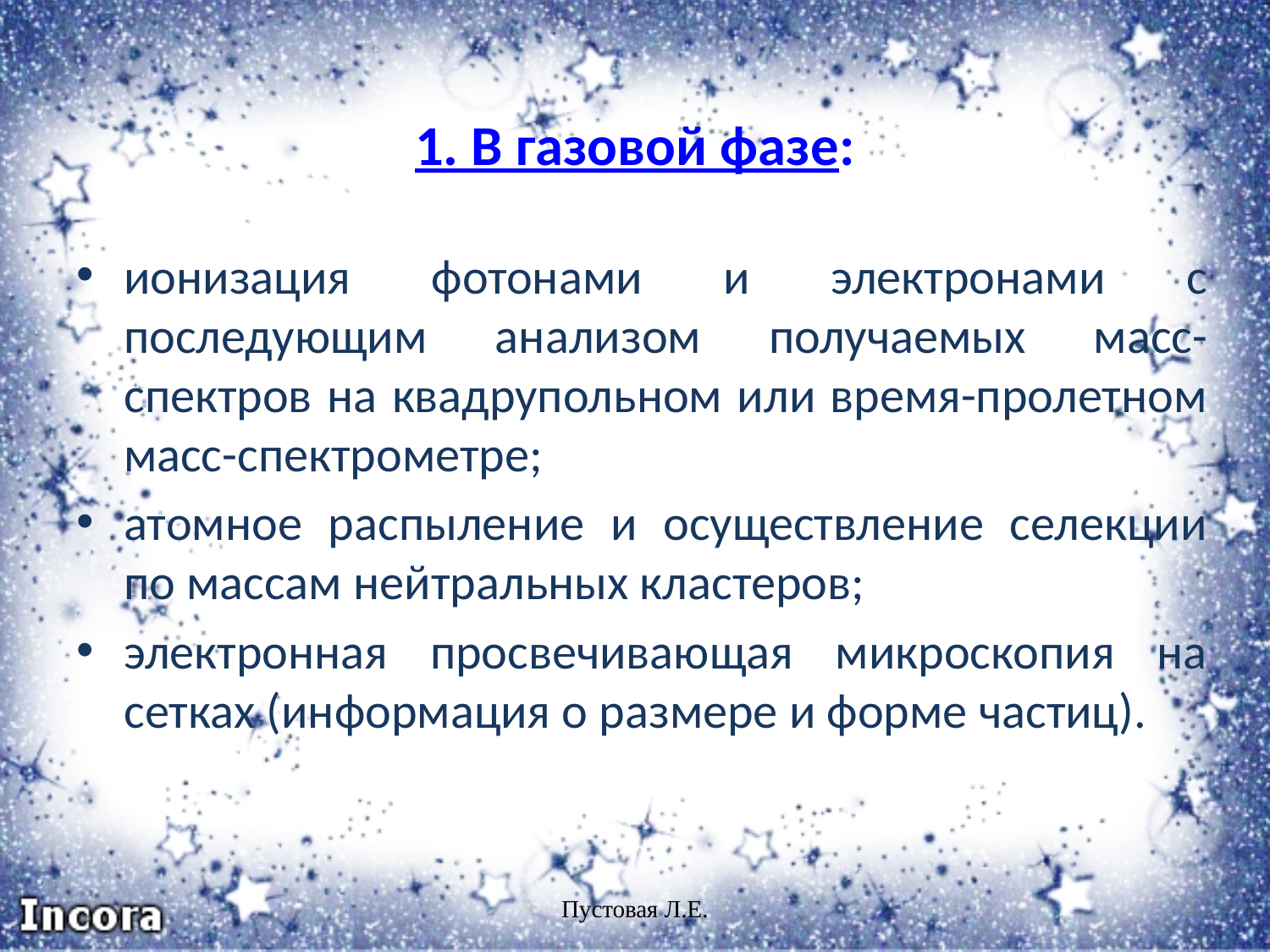

# 1. В газовой фазе:
ионизация фотонами и электронами с последующим анализом получаемых масс-спектров на квадрупольном или время-пролетном масс-спектрометре;
атомное распыление и осуществление селекции по массам нейтральных кластеров;
электронная просвечивающая микроскопия на сетках (информация о размере и форме частиц).
Пустовая Л.Е.
3